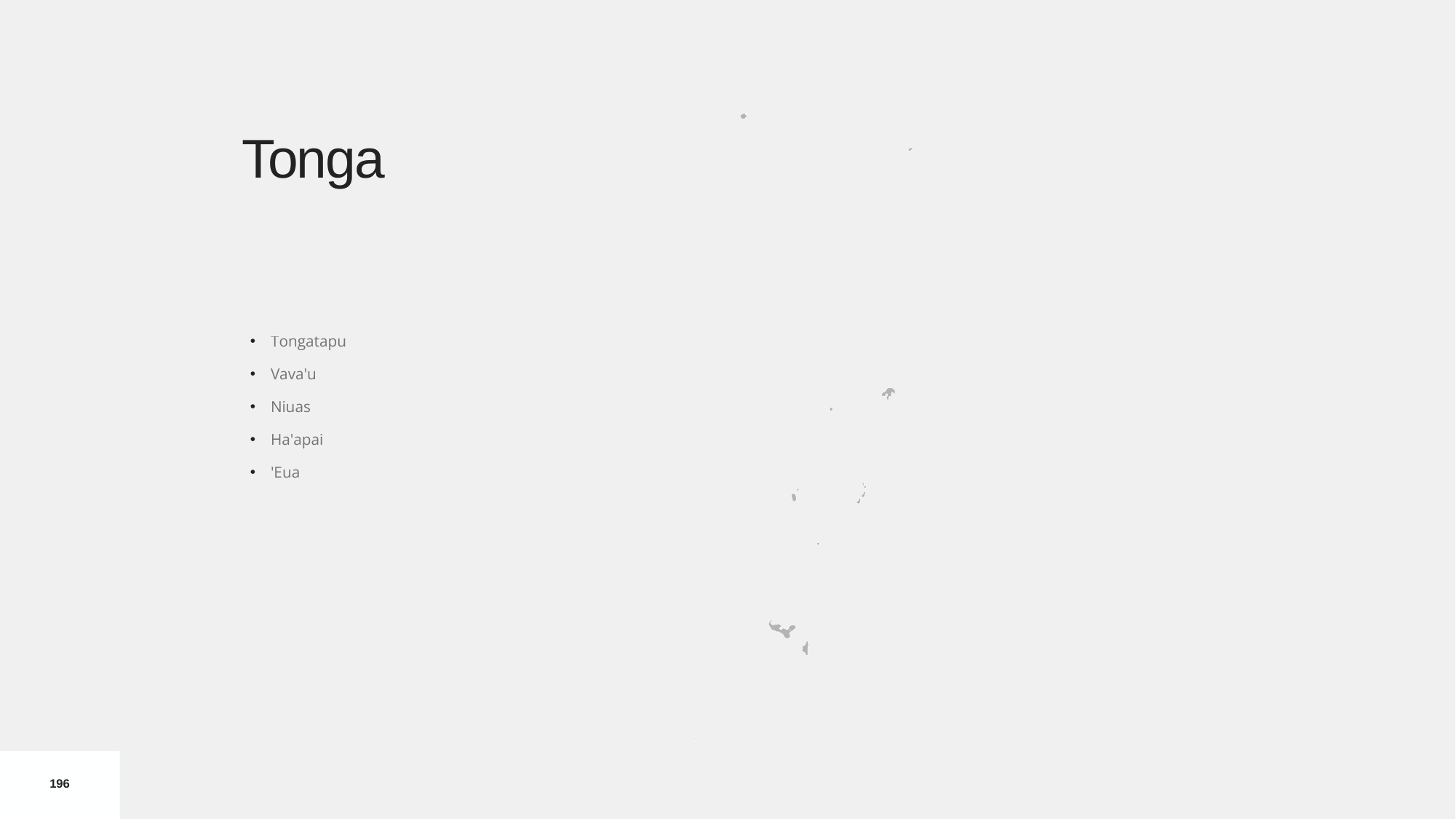

# Tonga

Tongatapu
Vava'u
Niuas
Ha'apai
'Eua